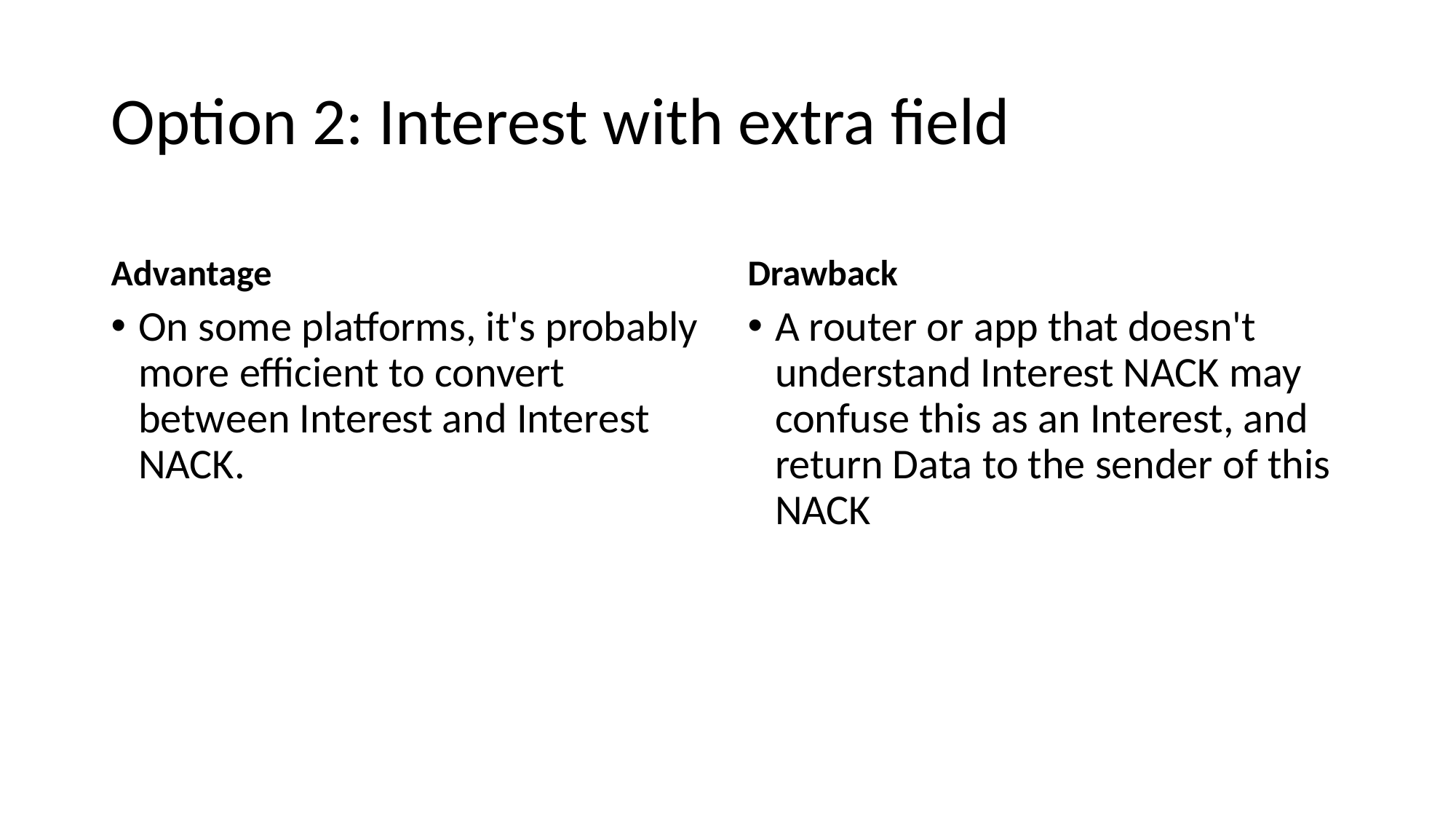

# Option 2: Interest with extra field
Advantage
Drawback
On some platforms, it's probably more efficient to convert between Interest and Interest NACK.
A router or app that doesn't understand Interest NACK may confuse this as an Interest, and return Data to the sender of this NACK